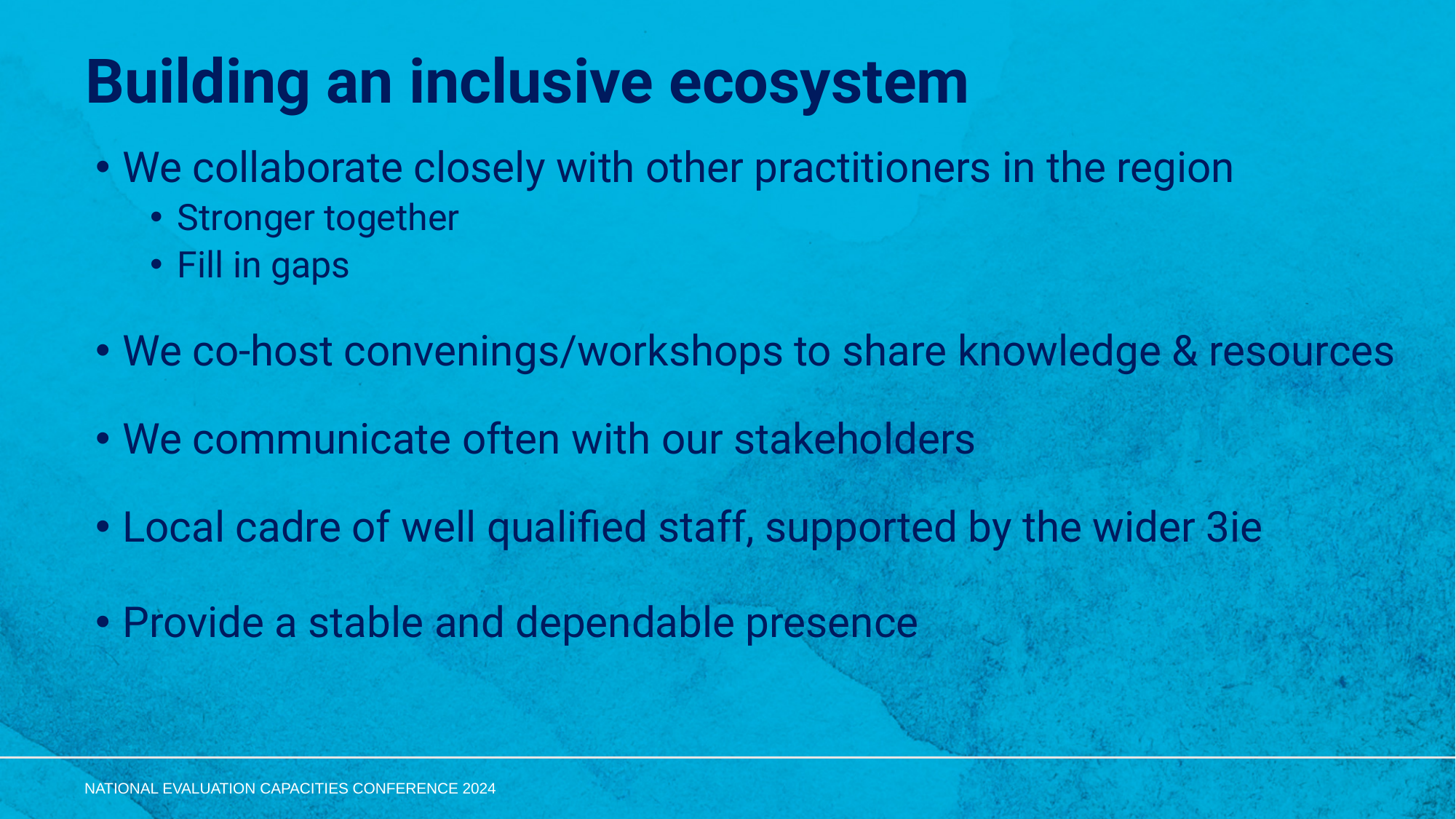

# Building an inclusive ecosystem
We collaborate closely with other practitioners in the region
Stronger together
Fill in gaps

We co-host convenings/workshops to share knowledge & resources

We communicate often with our stakeholders

Local cadre of well qualified staff, supported by the wider 3ie

Provide a stable and dependable presence